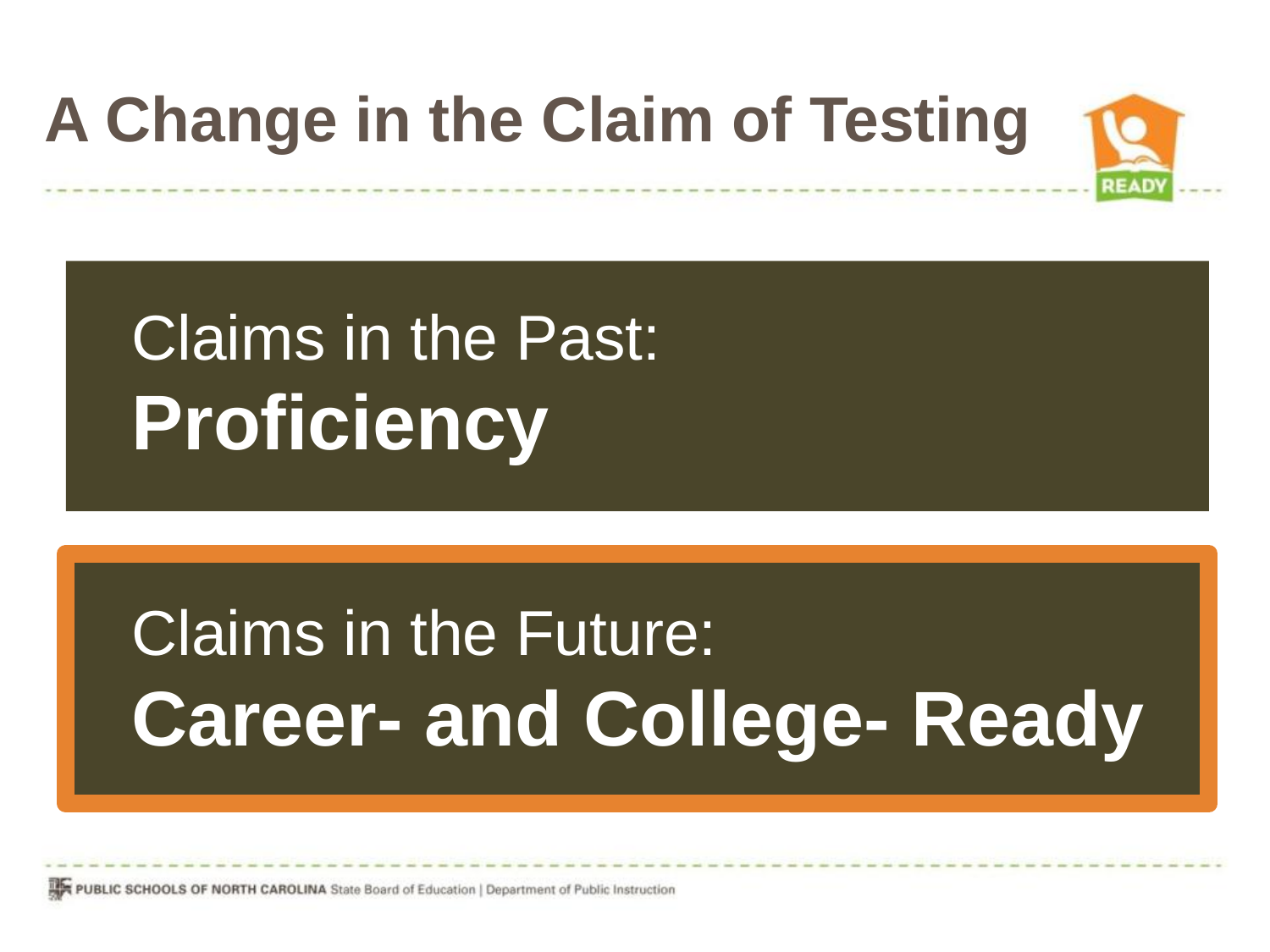

A Change in the Claim of Testing

Claims in the Past:
Proficiency

Claims in the Future:
Career- and College- Ready